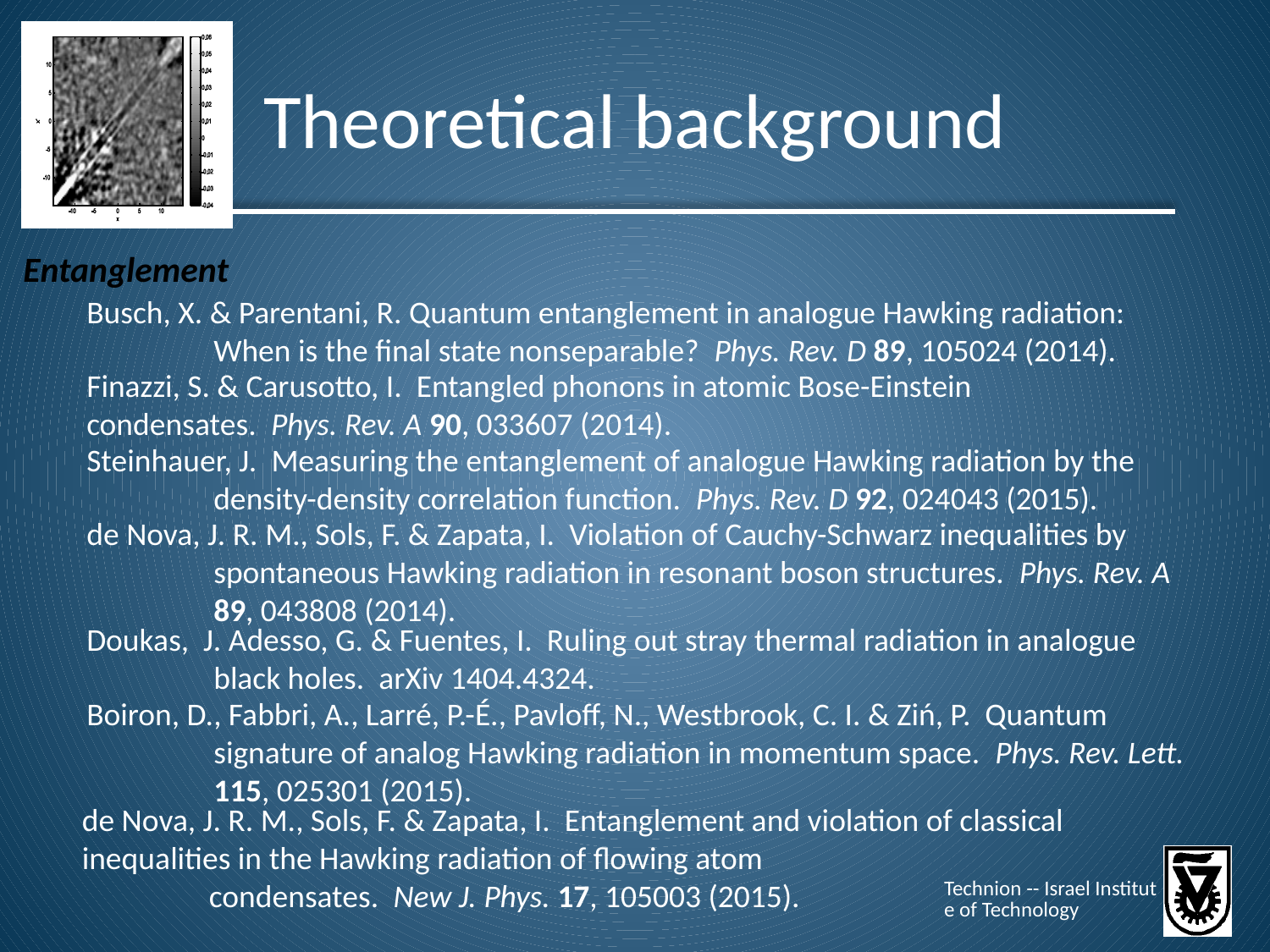

# Theoretical background
Entanglement
Busch, X. & Parentani, R. Quantum entanglement in analogue Hawking radiation:
	When is the final state nonseparable?  Phys. Rev. D 89, 105024 (2014).
Finazzi, S. & Carusotto, I.  Entangled phonons in atomic Bose-Einstein 	condensates.  Phys. Rev. A 90, 033607 (2014).
Steinhauer, J.  Measuring the entanglement of analogue Hawking radiation by the 	density-density correlation function.  Phys. Rev. D 92, 024043 (2015).
de Nova, J. R. M., Sols, F. & Zapata, I.  Violation of Cauchy-Schwarz inequalities by 	spontaneous Hawking radiation in resonant boson structures.  Phys. Rev. A 	89, 043808 (2014).
Doukas,  J. Adesso, G. & Fuentes, I.  Ruling out stray thermal radiation in analogue 	black holes.  arXiv 1404.4324.
Boiron, D., Fabbri, A., Larré, P.-É., Pavloff, N., Westbrook, C. I. & Ziń, P.  Quantum 	signature of analog Hawking radiation in momentum space.  Phys. Rev. Lett. 	115, 025301 (2015).
de Nova, J. R. M., Sols, F. & Zapata, I.  Entanglement and violation of classical 	inequalities in the Hawking radiation of flowing atom
	condensates.  New J. Phys. 17, 105003 (2015).
Technion -- Israel Institute of Technology